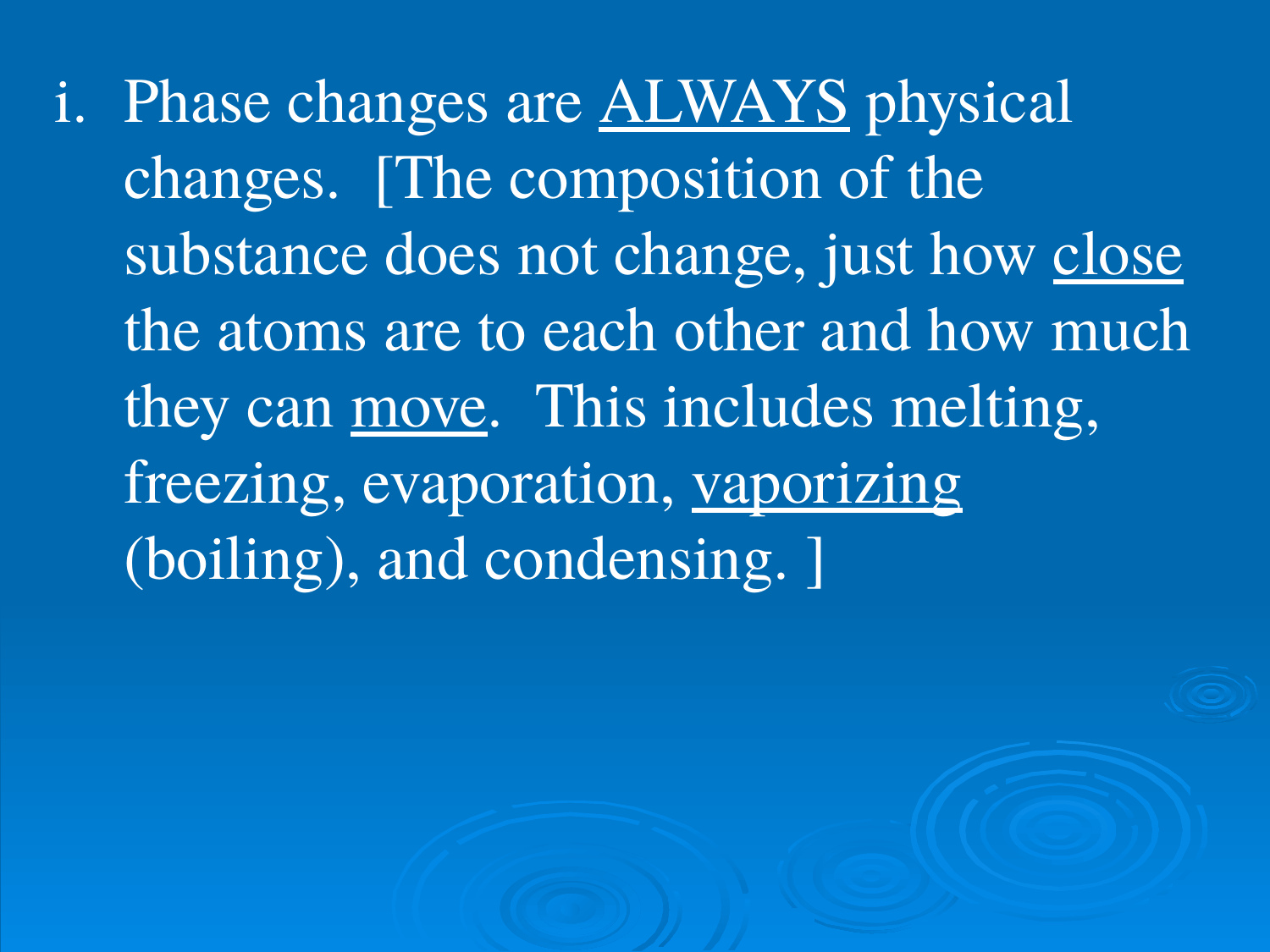

Phase changes are ALWAYS physical changes.  [The composition of the substance does not change, just how close the atoms are to each other and how much they can move.  This includes melting, freezing, evaporation, vaporizing (boiling), and condensing. ]